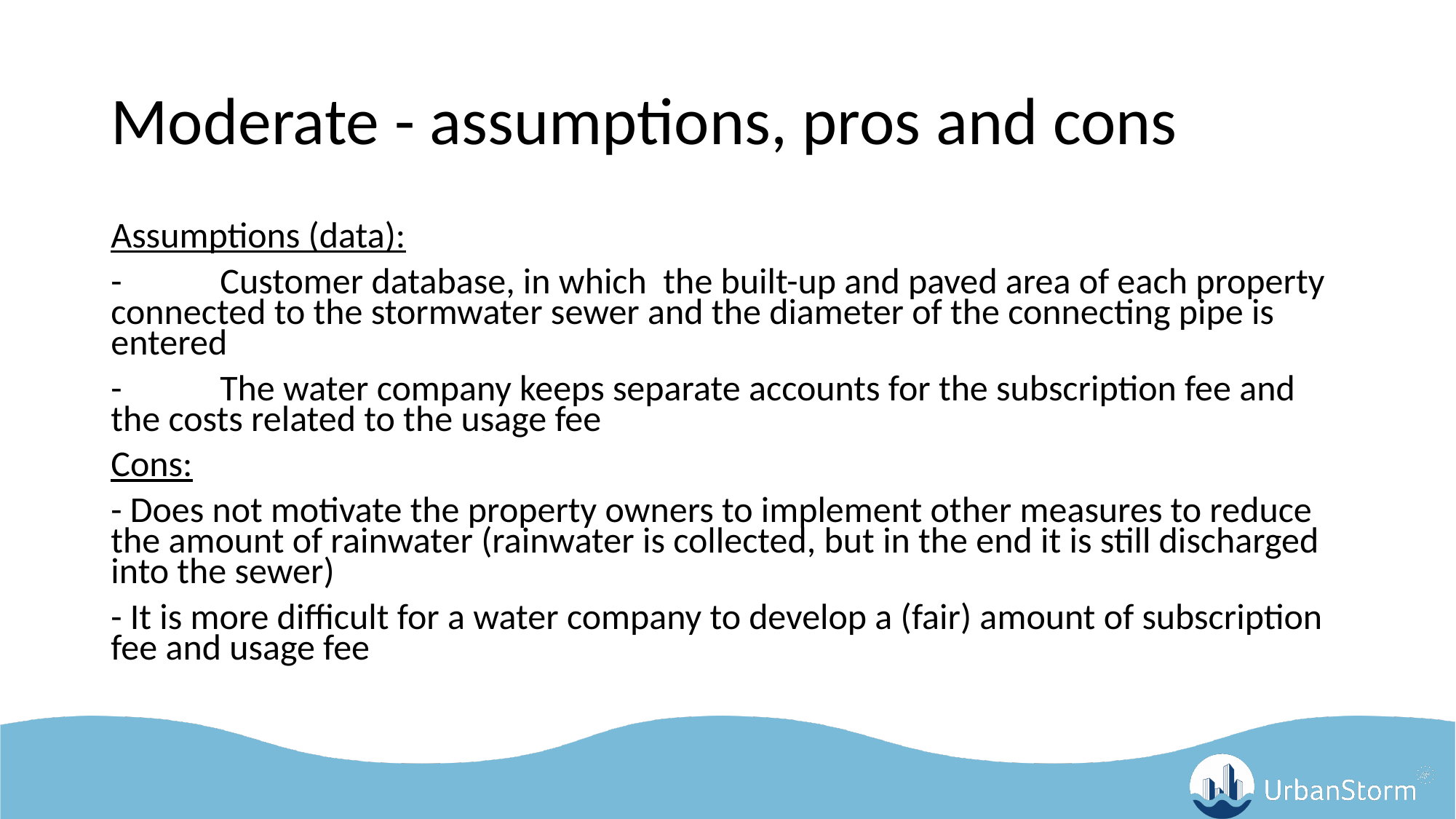

# Moderate - assumptions, pros and cons
Assumptions (data):
-	Customer database, in which  the built-up and paved area of each property connected to the stormwater sewer and the diameter of the connecting pipe is entered
-	The water company keeps separate accounts for the subscription fee and the costs related to the usage fee
Cons:
- Does not motivate the property owners to implement other measures to reduce the amount of rainwater (rainwater is collected, but in the end it is still discharged into the sewer)
- It is more difficult for a water company to develop a (fair) amount of subscription fee and usage fee